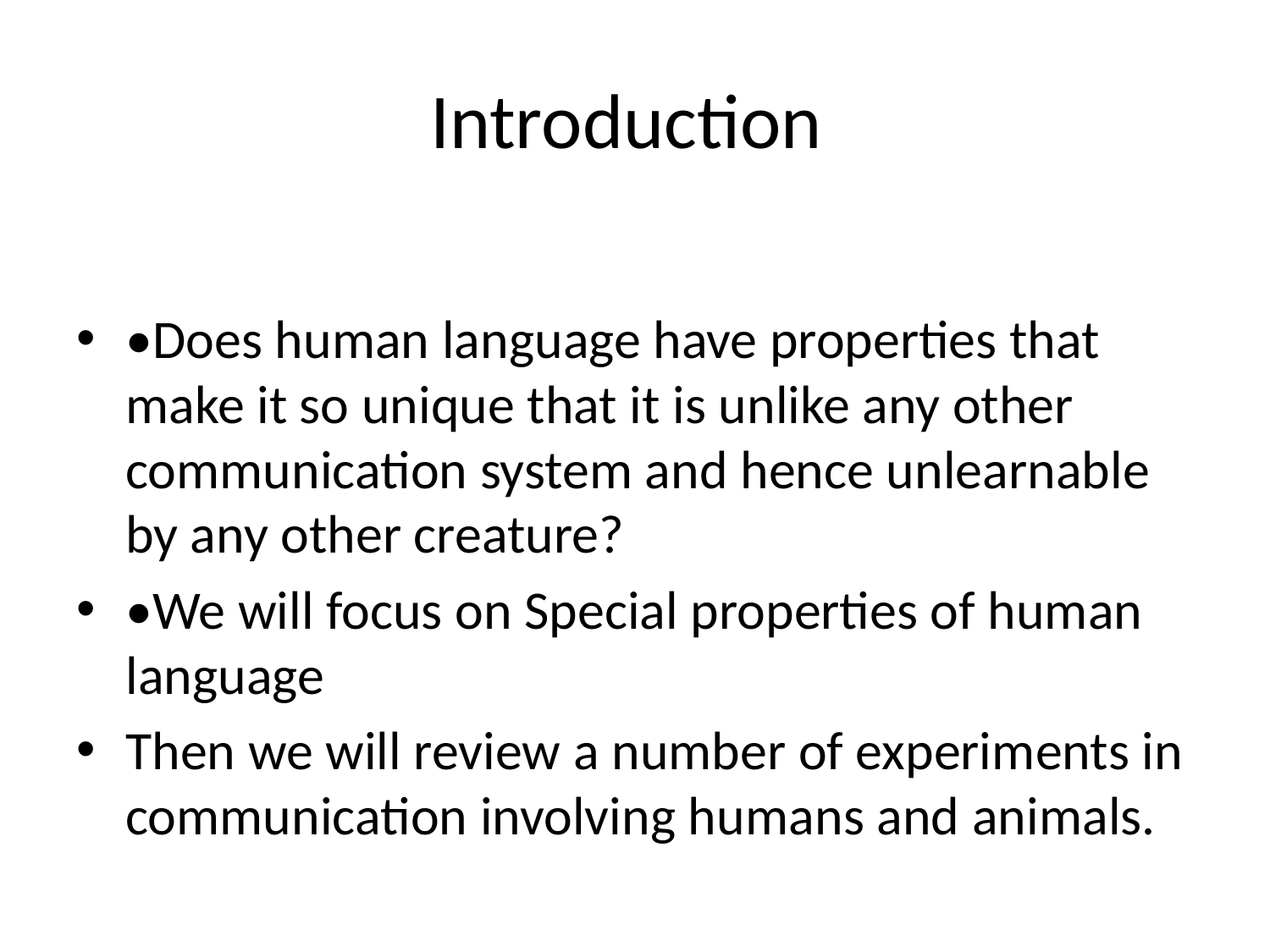

# Introduction

•Does human language have properties that make it so unique that it is unlike any other communication system and hence unlearnable by any other creature?
•We will focus on Special properties of human language
Then we will review a number of experiments in communication involving humans and animals.